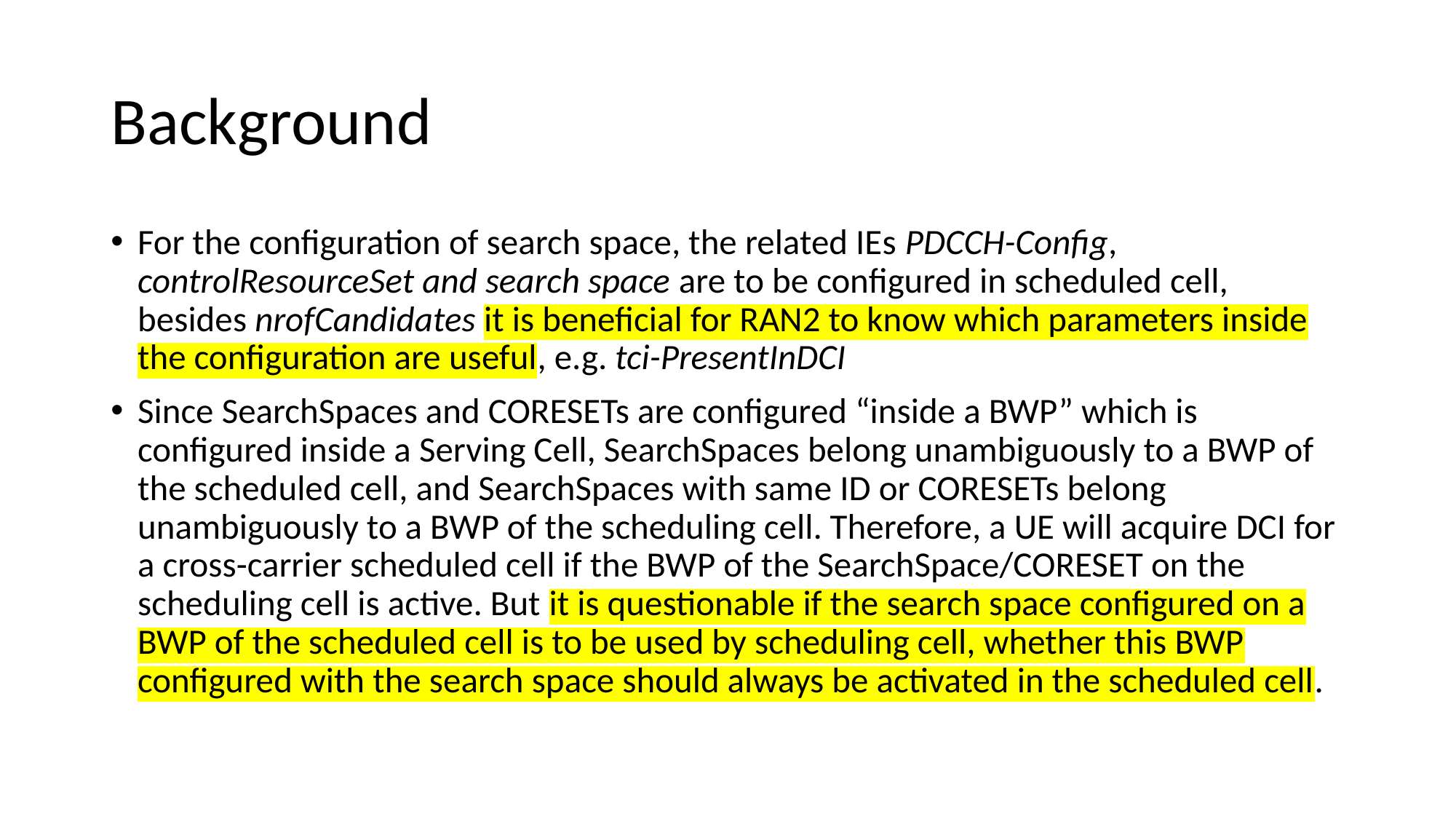

# Background
For the configuration of search space, the related IEs PDCCH-Config, controlResourceSet and search space are to be configured in scheduled cell, besides nrofCandidates it is beneficial for RAN2 to know which parameters inside the configuration are useful, e.g. tci-PresentInDCI
Since SearchSpaces and CORESETs are configured “inside a BWP” which is configured inside a Serving Cell, SearchSpaces belong unambiguously to a BWP of the scheduled cell, and SearchSpaces with same ID or CORESETs belong unambiguously to a BWP of the scheduling cell. Therefore, a UE will acquire DCI for a cross-carrier scheduled cell if the BWP of the SearchSpace/CORESET on the scheduling cell is active. But it is questionable if the search space configured on a BWP of the scheduled cell is to be used by scheduling cell, whether this BWP configured with the search space should always be activated in the scheduled cell.